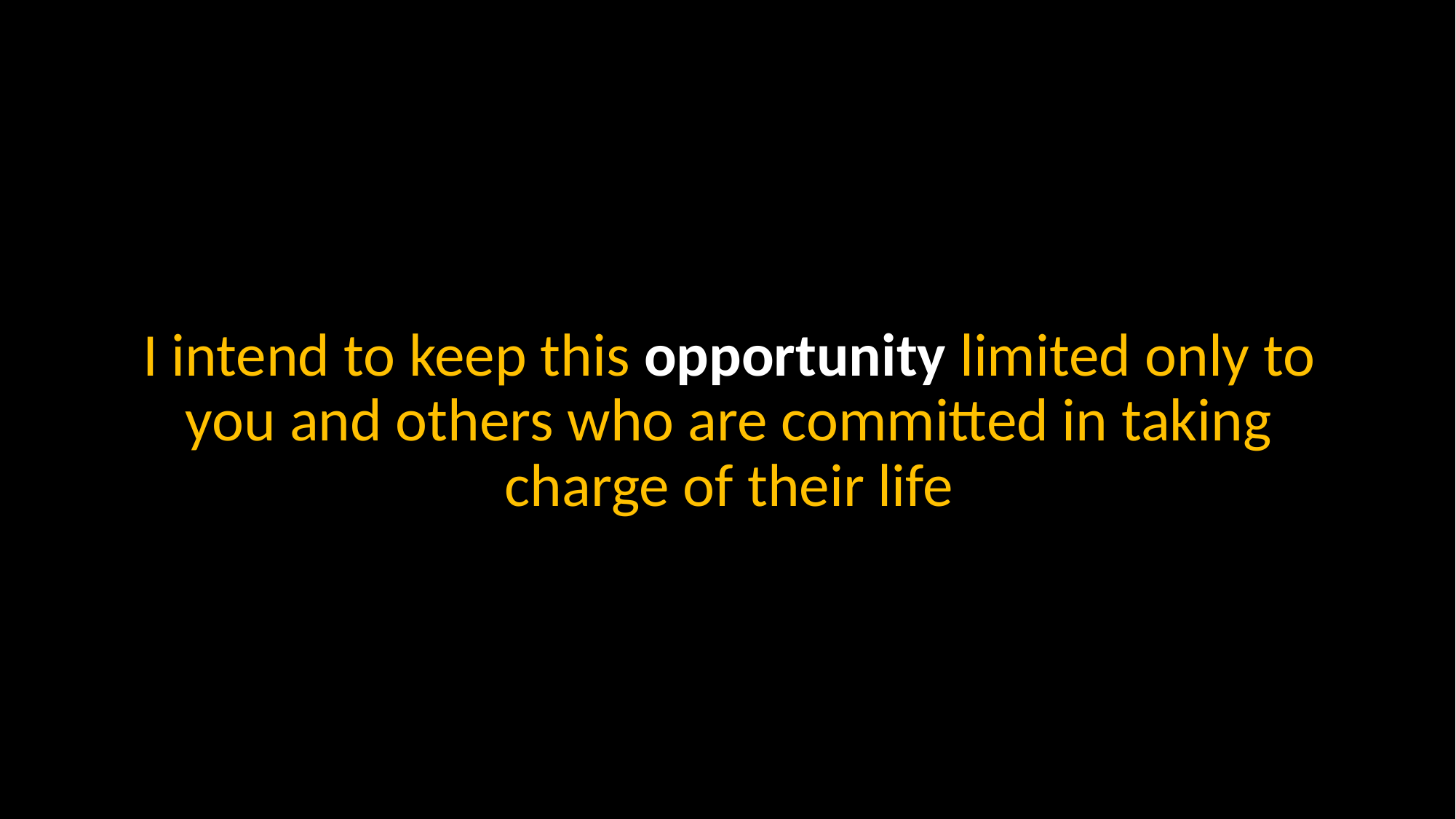

I intend to keep this opportunity limited only to you and others who are committed in taking charge of their life